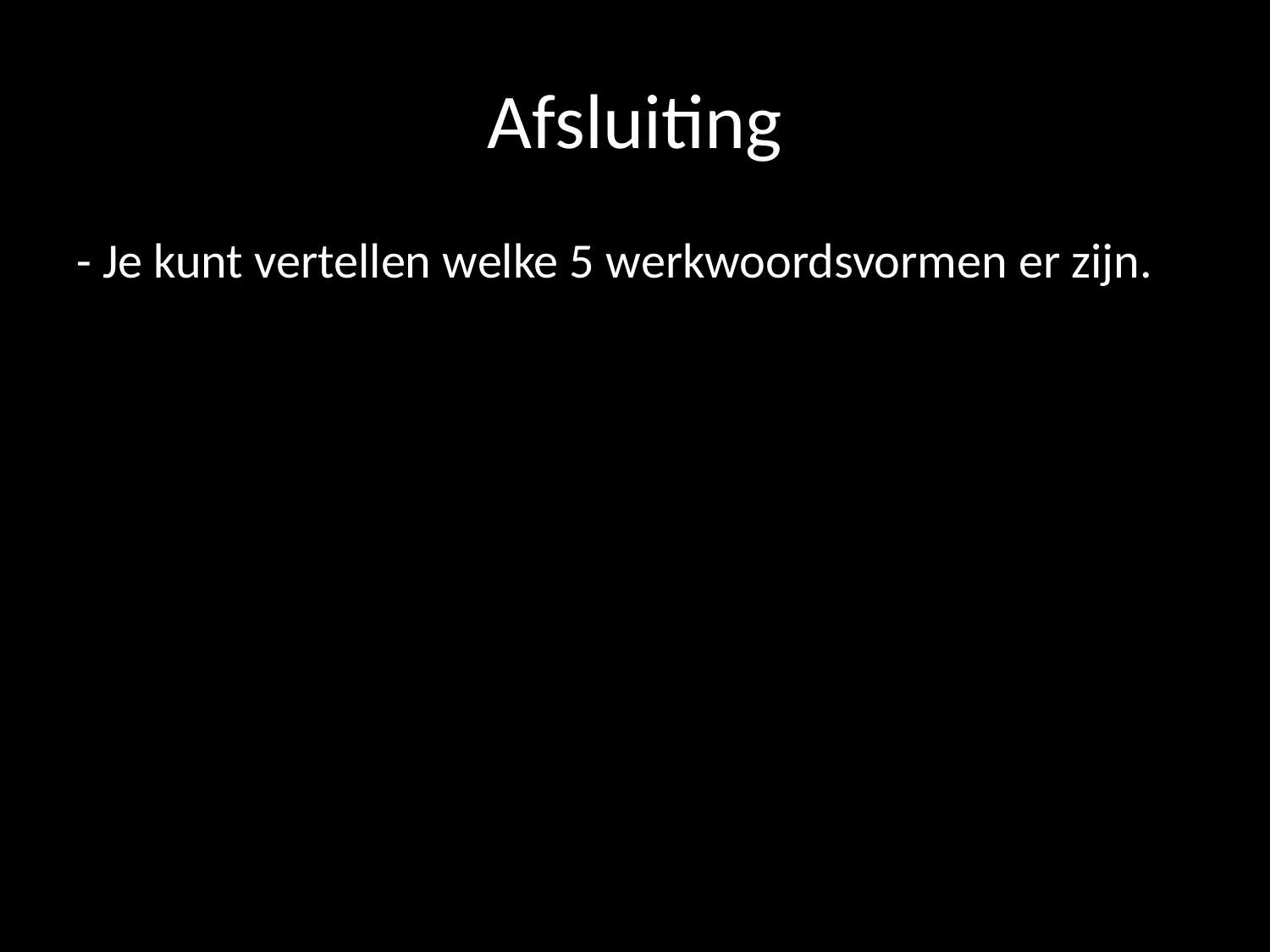

# Afsluiting
- Je kunt vertellen welke 5 werkwoordsvormen er zijn.